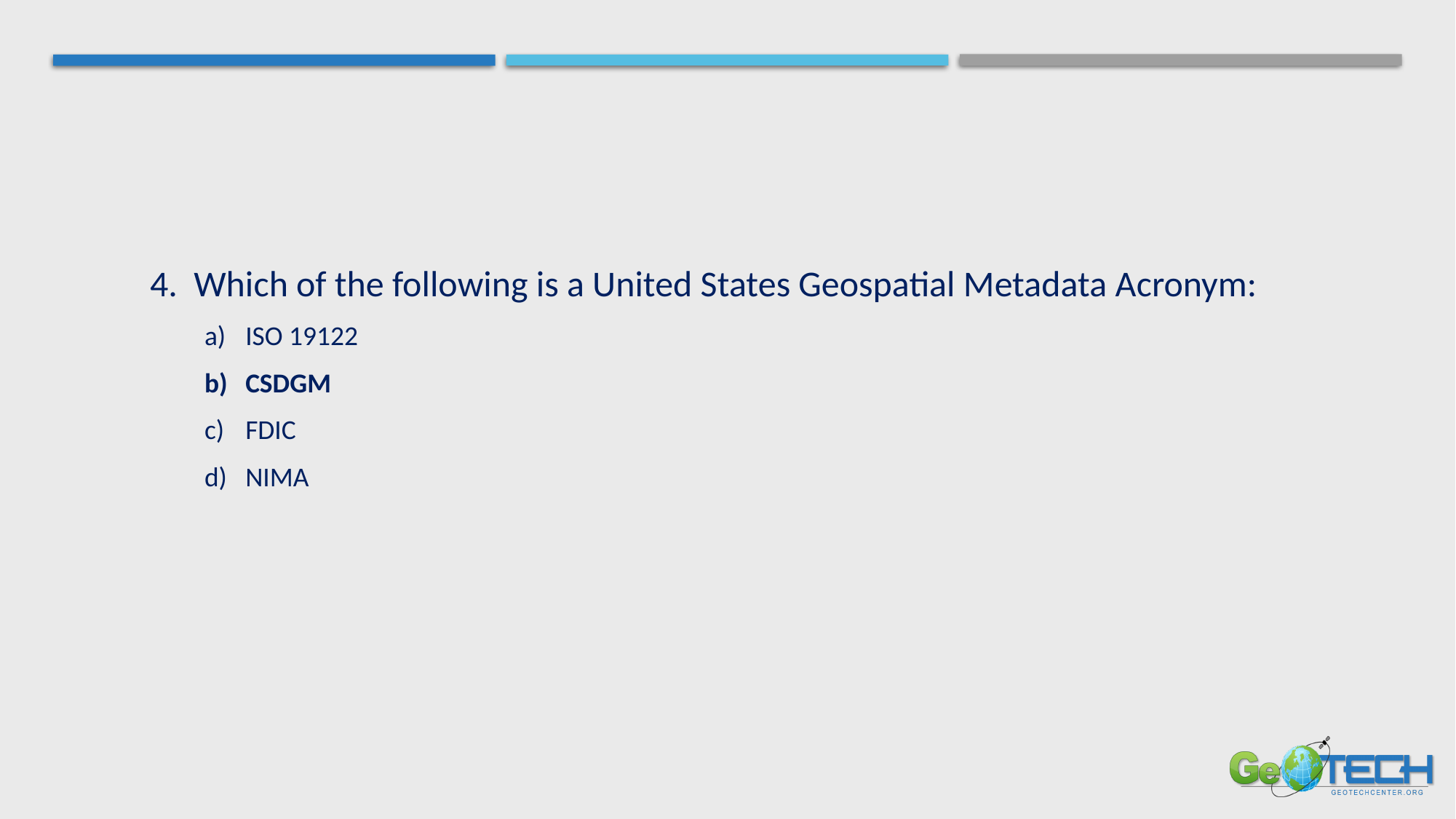

4.  Which of the following is a United States Geospatial Metadata Acronym:
ISO 19122
CSDGM
FDIC
NIMA